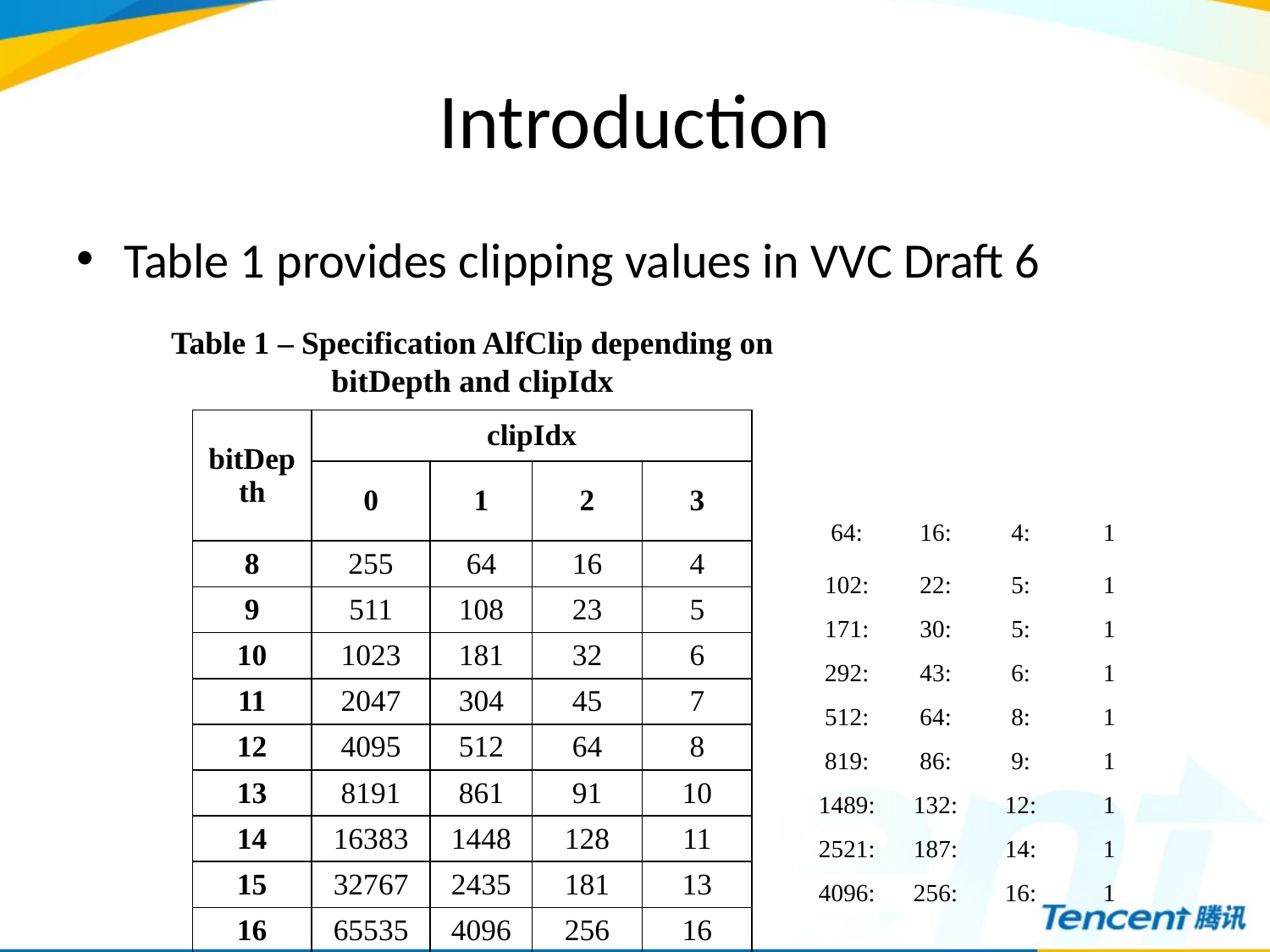

# Introduction
Table 1 provides clipping values in VVC Draft 6

Table 1 – Specification AlfClip depending on bitDepth and clipIdx
| bitDepth | clipIdx |  |  |  |
| --- | --- | --- | --- | --- |
|  | 0 | 1 | 2 | 3 |
| 8 | 255 | 64 | 16 | 4 |
| 9 | 511 | 108 | 23 | 5 |
| 10 | 1023 | 181 | 32 | 6 |
| 11 | 2047 | 304 | 45 | 7 |
| 12 | 4095 | 512 | 64 | 8 |
| 13 | 8191 | 861 | 91 | 10 |
| 14 | 16383 | 1448 | 128 | 11 |
| 15 | 32767 | 2435 | 181 | 13 |
| 16 | 65535 | 4096 | 256 | 16 |
| 64: | 16: | 4: | 1 |
| --- | --- | --- | --- |
| 102: | 22: | 5: | 1 |
| 171: | 30: | 5: | 1 |
| 292: | 43: | 6: | 1 |
| 512: | 64: | 8: | 1 |
| 819: | 86: | 9: | 1 |
| 1489: | 132: | 12: | 1 |
| 2521: | 187: | 14: | 1 |
| 4096: | 256: | 16: | 1 |